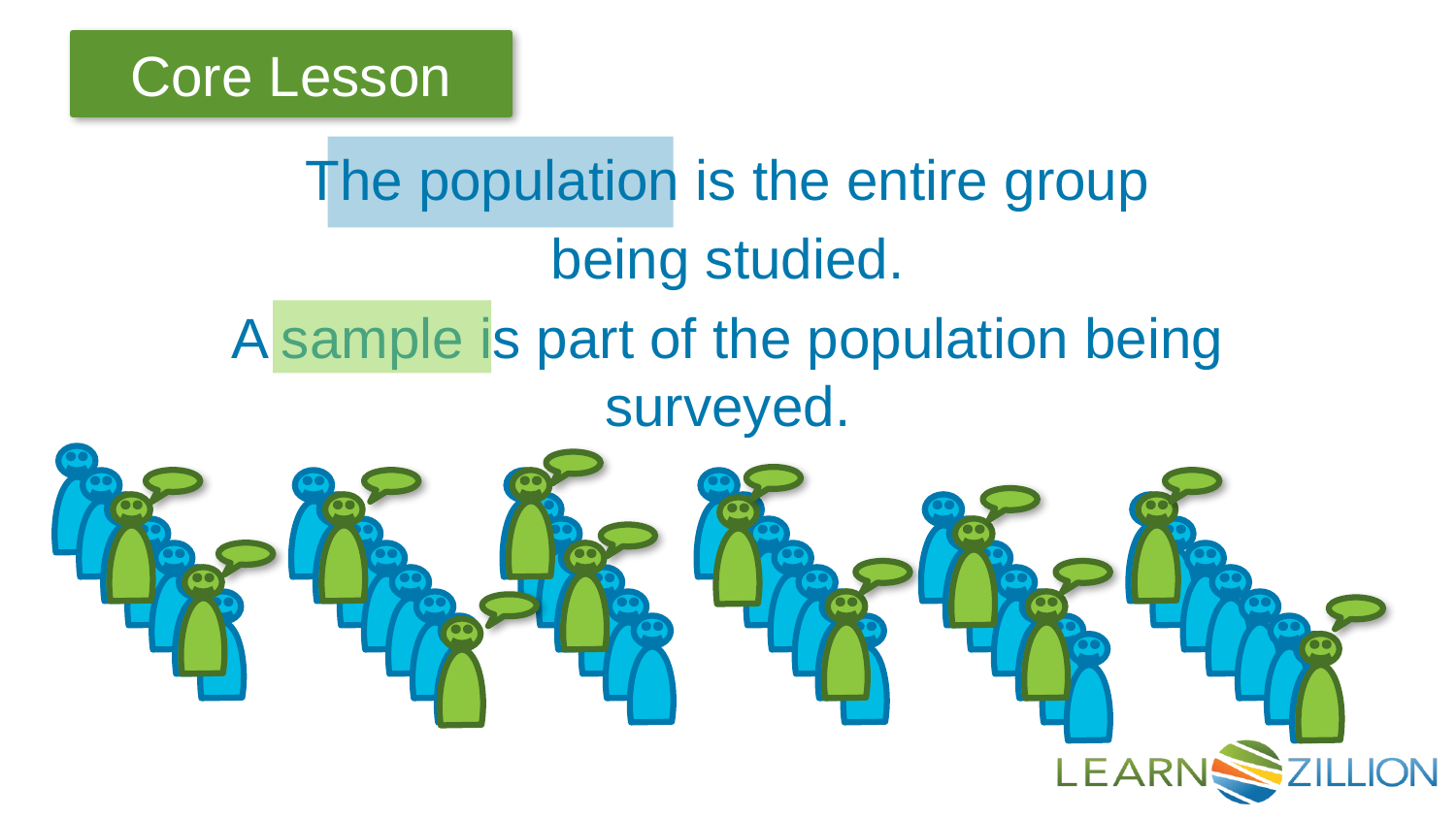

The population is the entire group
being studied.
A sample is part of the population being surveyed.